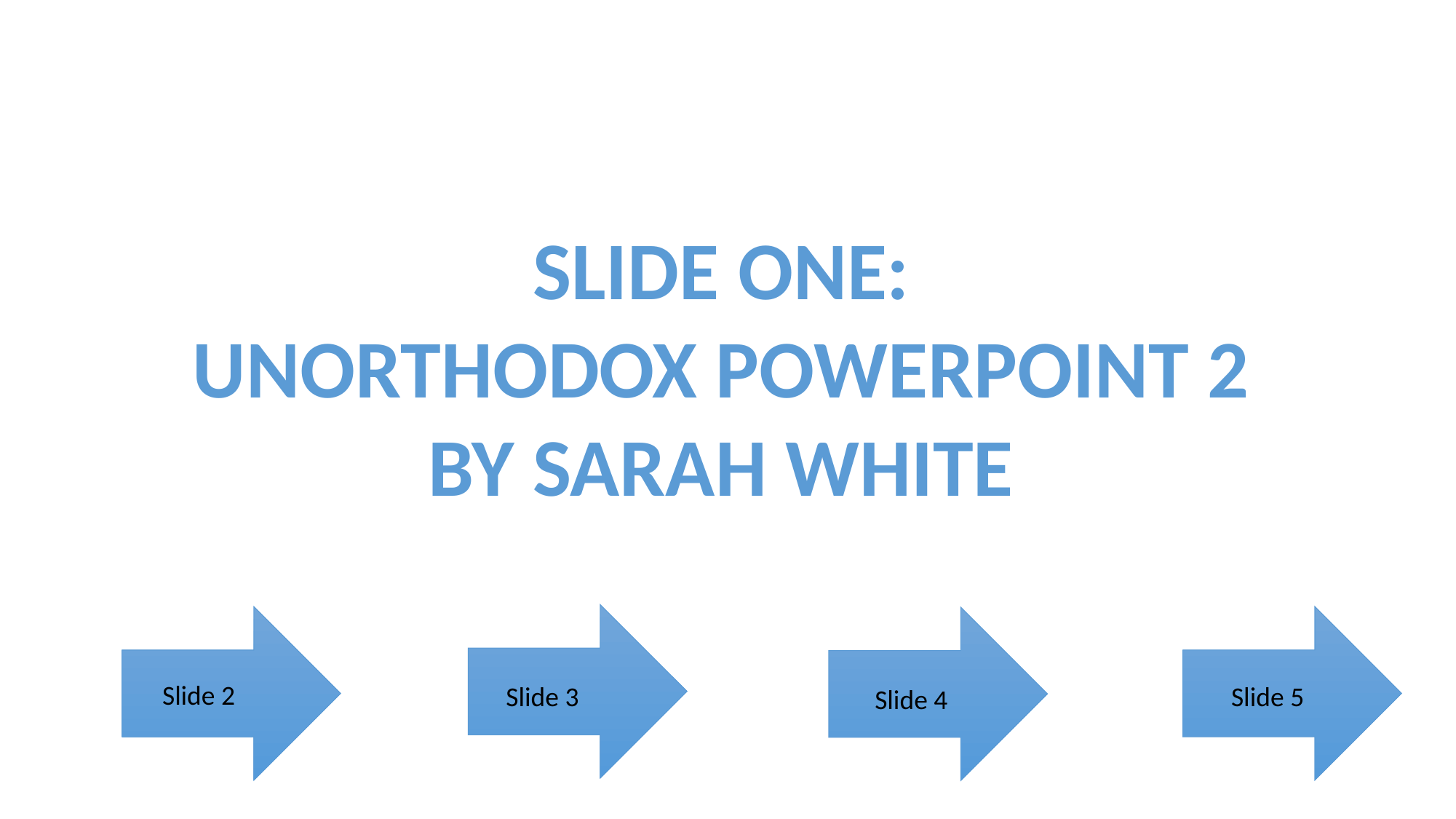

Slide One:
Unorthodox PowerPoint 2
By Sarah white

Slide 5

Slide 2
Slide 3
Slide 4